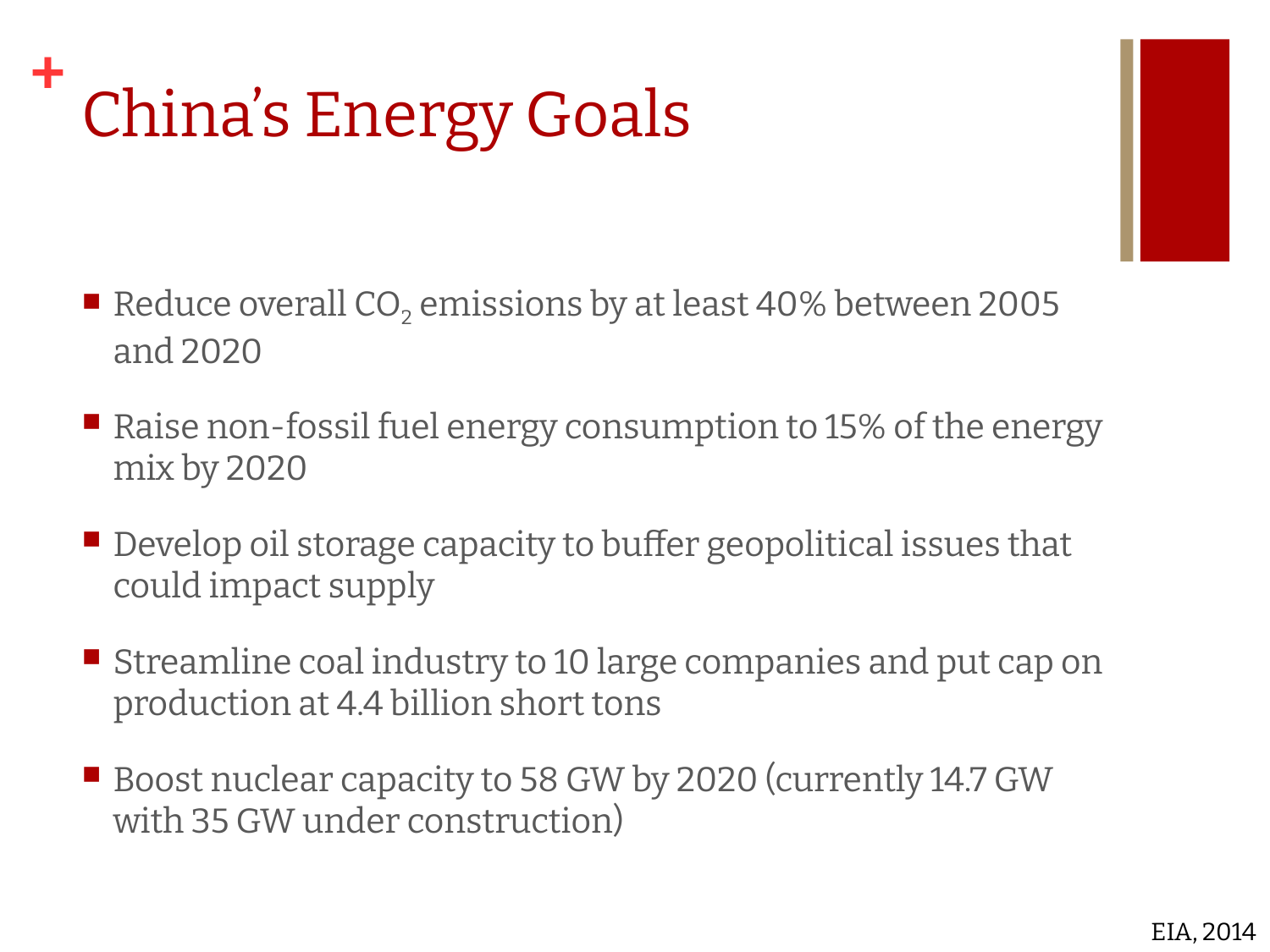

# China’s Energy Goals
Reduce overall CO2 emissions by at least 40% between 2005 and 2020
Raise non-fossil fuel energy consumption to 15% of the energy mix by 2020
Develop oil storage capacity to buffer geopolitical issues that could impact supply
Streamline coal industry to 10 large companies and put cap on production at 4.4 billion short tons
Boost nuclear capacity to 58 GW by 2020 (currently 14.7 GW with 35 GW under construction)
EIA, 2014